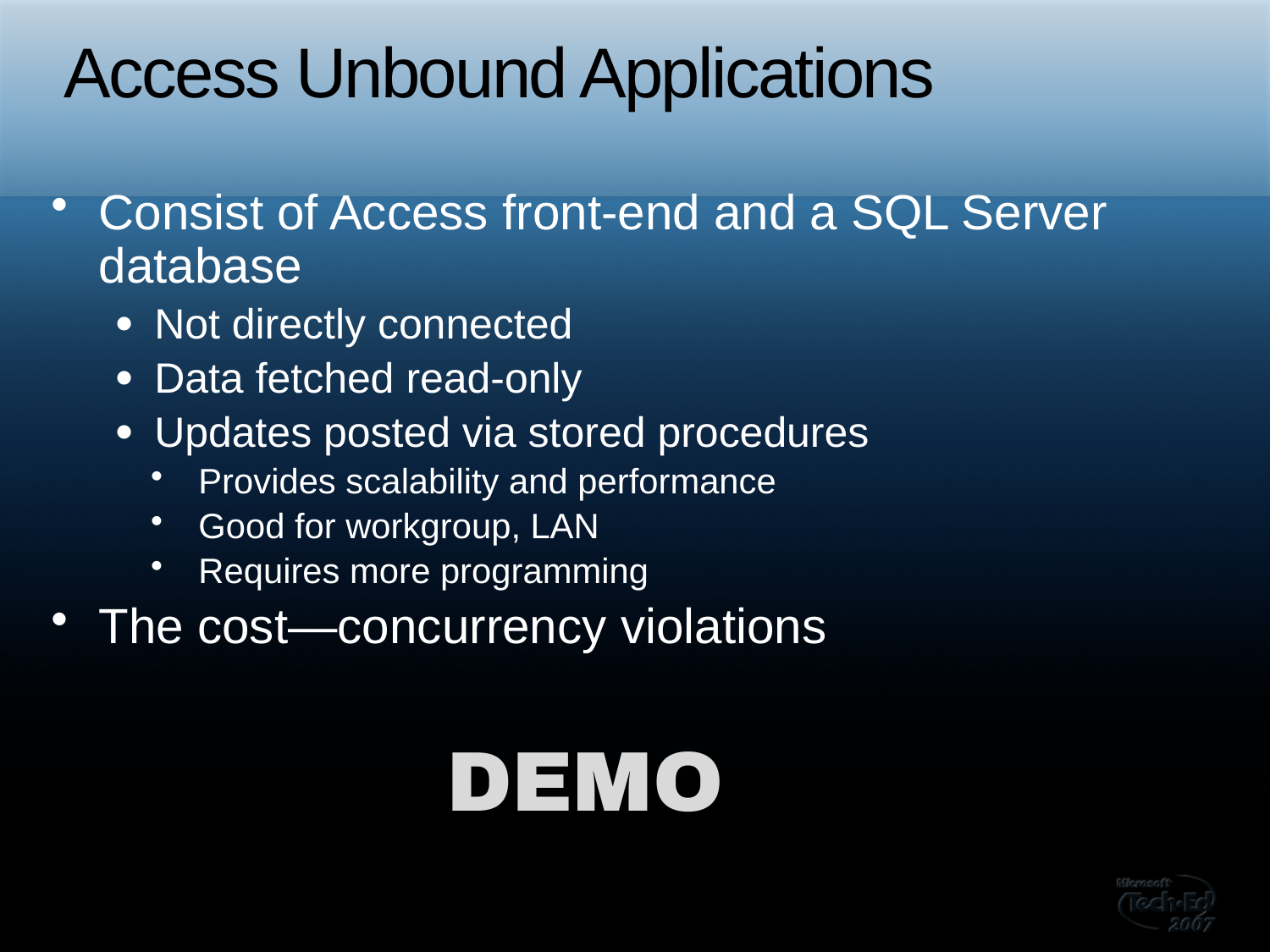

# Access Unbound Applications
Consist of Access front-end and a SQL Server database
Not directly connected
Data fetched read-only
Updates posted via stored procedures
Provides scalability and performance
Good for workgroup, LAN
Requires more programming
The cost—concurrency violations

demo